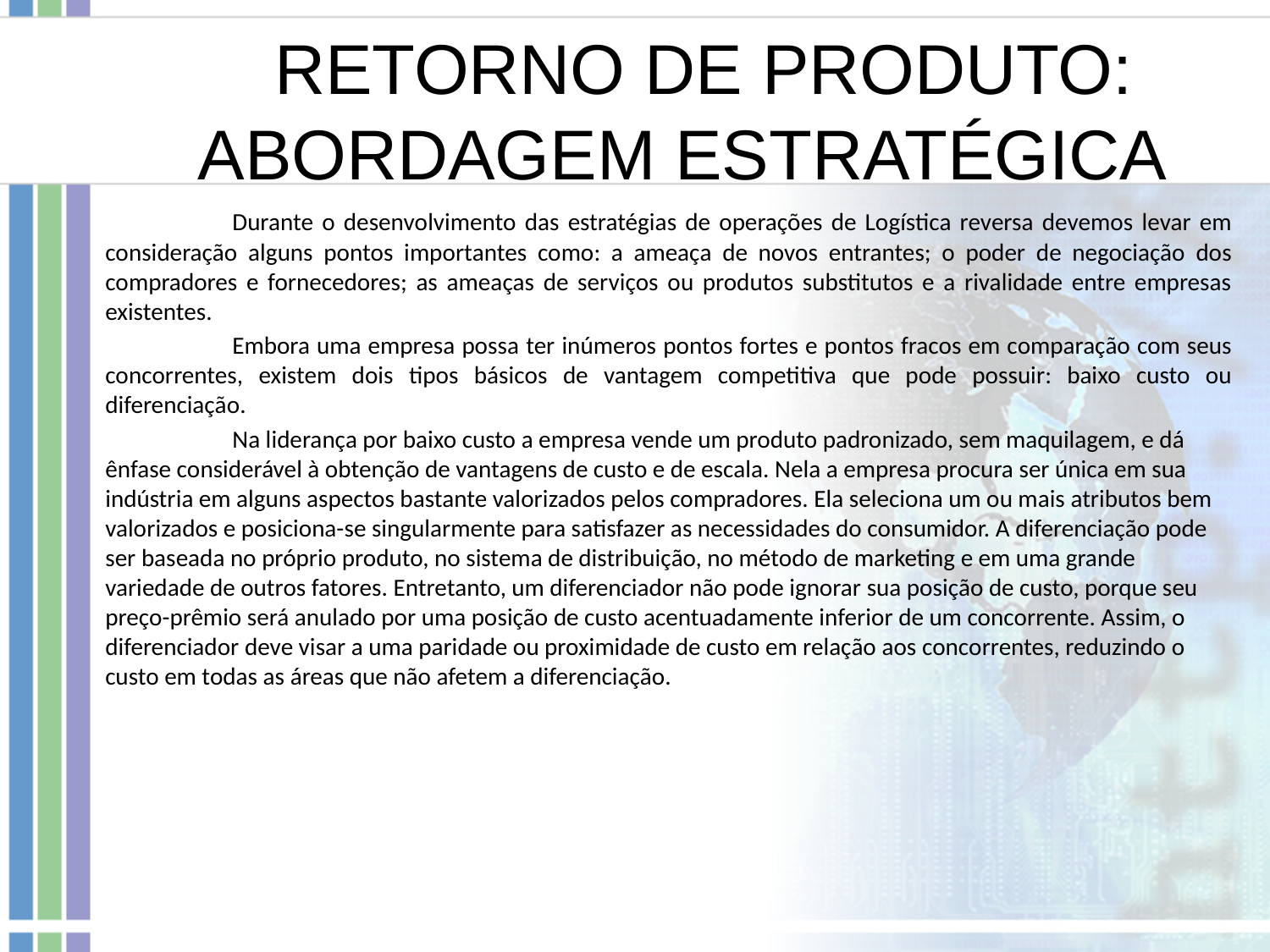

# RETORNO DE PRODUTO: ABORDAGEM ESTRATÉGICA
		Durante o desenvolvimento das estratégias de operações de Logística reversa devemos levar em consideração alguns pontos importantes como: a ameaça de novos entrantes; o poder de negociação dos compradores e fornecedores; as ameaças de serviços ou produtos substitutos e a rivalidade entre empresas existentes.
		Embora uma empresa possa ter inúmeros pontos fortes e pontos fracos em comparação com seus concorrentes, existem dois tipos básicos de vantagem competitiva que pode possuir: baixo custo ou diferenciação.
		Na liderança por baixo custo a empresa vende um produto padronizado, sem maquilagem, e dá ênfase considerável à obtenção de vantagens de custo e de escala. Nela a empresa procura ser única em sua indústria em alguns aspectos bastante valorizados pelos compradores. Ela seleciona um ou mais atributos bem valorizados e posiciona-se singularmente para satisfazer as necessidades do consumidor. A diferenciação pode ser baseada no próprio produto, no sistema de distribuição, no método de marketing e em uma grande variedade de outros fatores. Entretanto, um diferenciador não pode ignorar sua posição de custo, porque seu preço-prêmio será anulado por uma posição de custo acentuadamente inferior de um concorrente. Assim, o diferenciador deve visar a uma paridade ou proximidade de custo em relação aos concorrentes, reduzindo o custo em todas as áreas que não afetem a diferenciação.